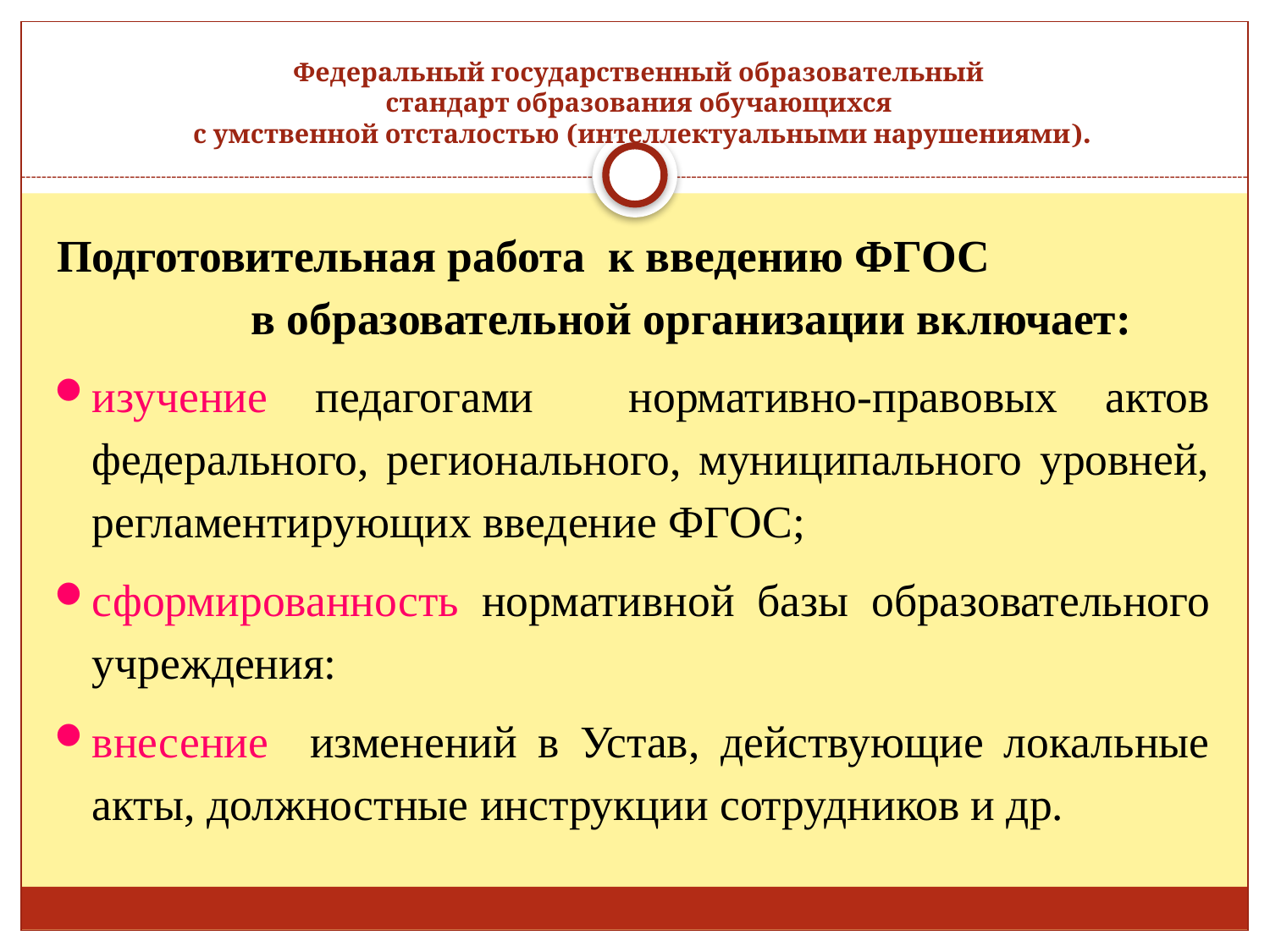

# Федеральный государственный образовательный стандарт образования обучающихся с умственной отсталостью (интеллектуальными нарушениями).
Подготовительная работа  к введению ФГОС                            в образовательной организации включает:
изучение педагогами  нормативно-правовых актов федерального, регионального, муниципального уровней, регламентирующих введение ФГОС;
сформированность нормативной базы образовательного учреждения:
внесение  изменений в Устав, действующие локальные акты, должностные инструкции сотрудников и др.